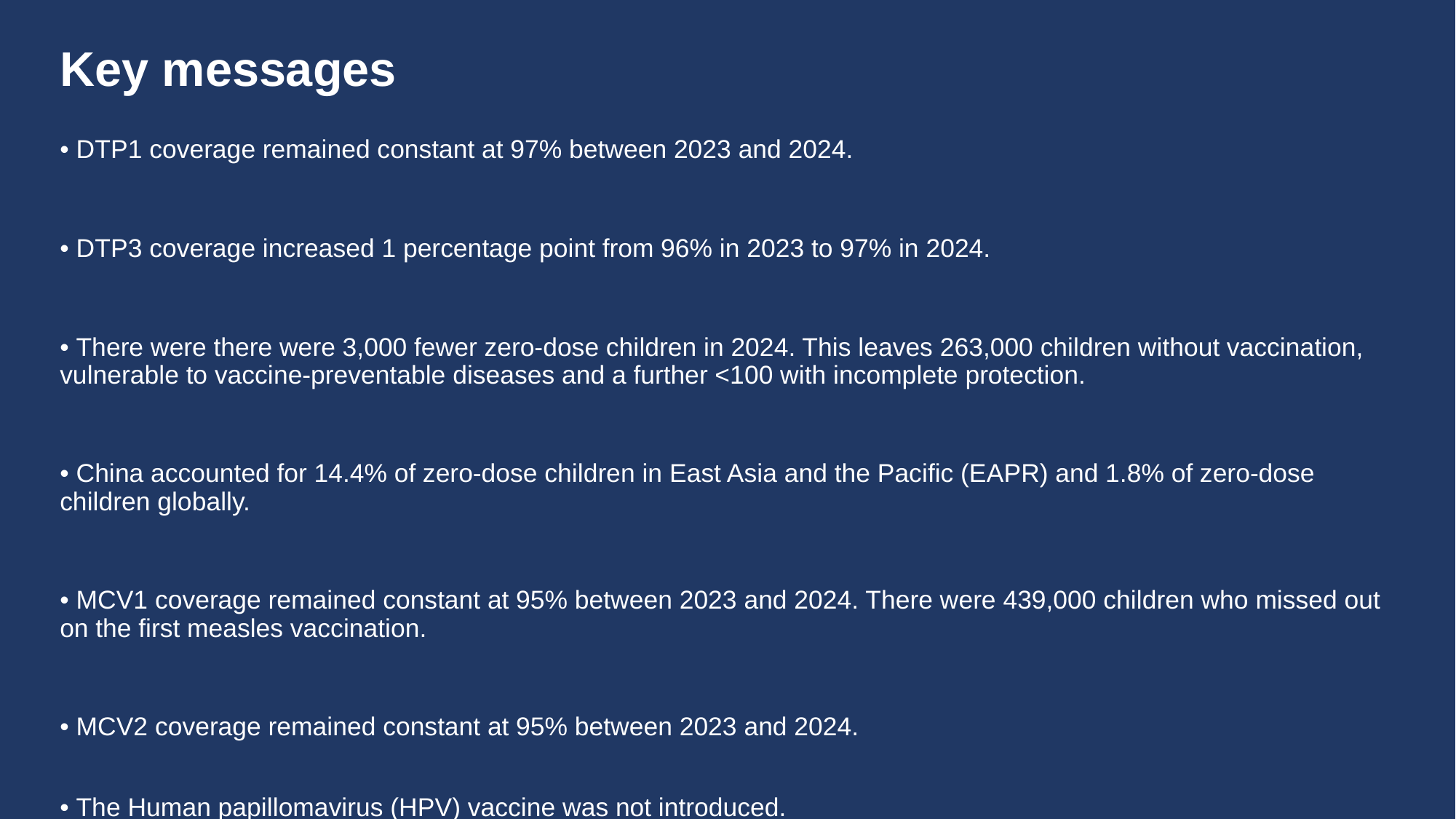

# Key messages
• DTP1 coverage remained constant at 97% between 2023 and 2024.

• DTP3 coverage increased 1 percentage point from 96% in 2023 to 97% in 2024.

• There were there were 3,000 fewer zero-dose children in 2024. This leaves 263,000 children without vaccination, vulnerable to vaccine-preventable diseases and a further <100 with incomplete protection.

• China accounted for 14.4% of zero-dose children in East Asia and the Pacific (EAPR) and 1.8% of zero-dose children globally.

• MCV1 coverage remained constant at 95% between 2023 and 2024. There were 439,000 children who missed out on the first measles vaccination.

• MCV2 coverage remained constant at 95% between 2023 and 2024.

• The Human papillomavirus (HPV) vaccine was not introduced.